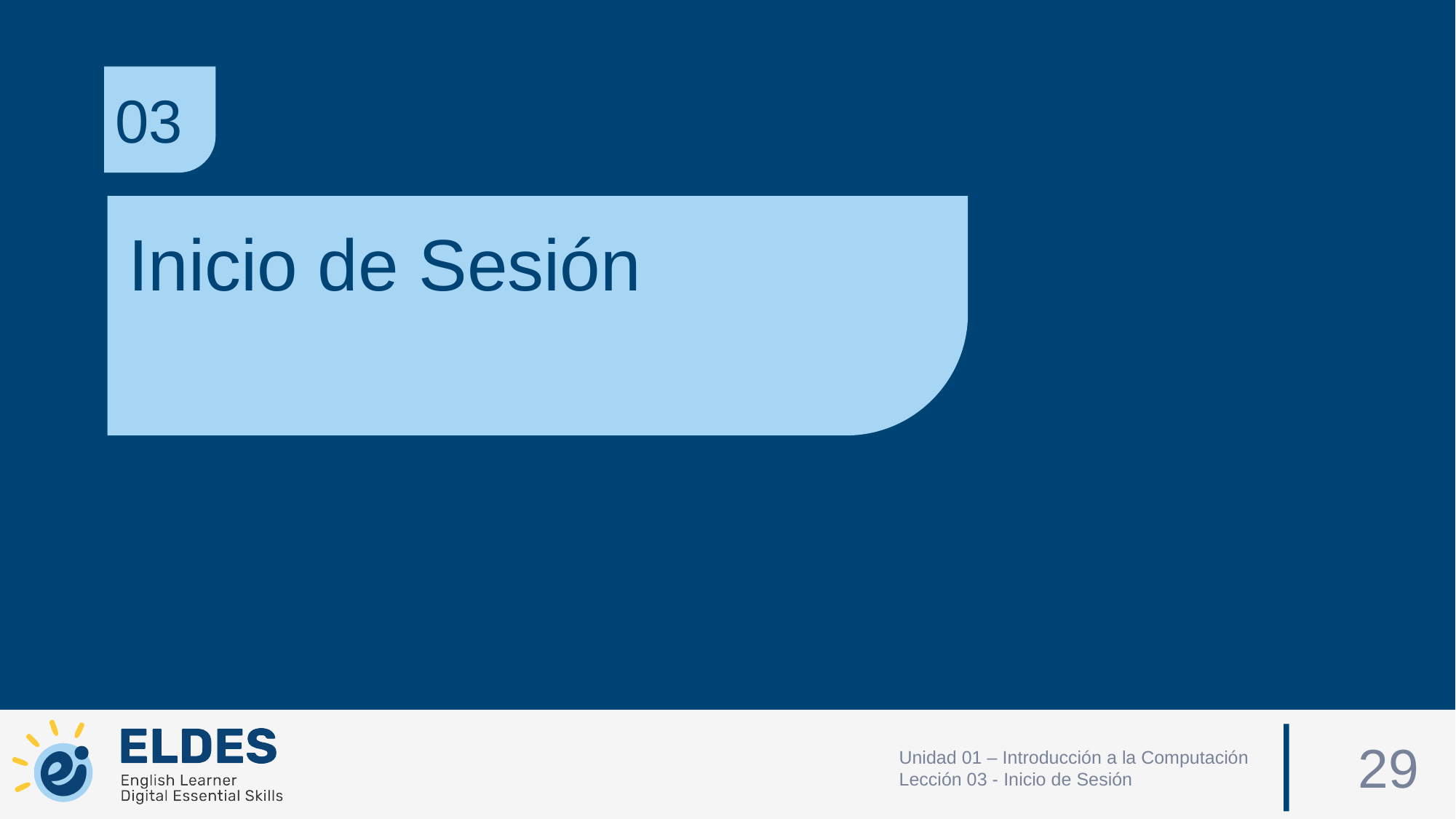

03
Inicio de Sesión
29
Unidad 01 – Introducción a la Computación
Lección 03 - Inicio de Sesión